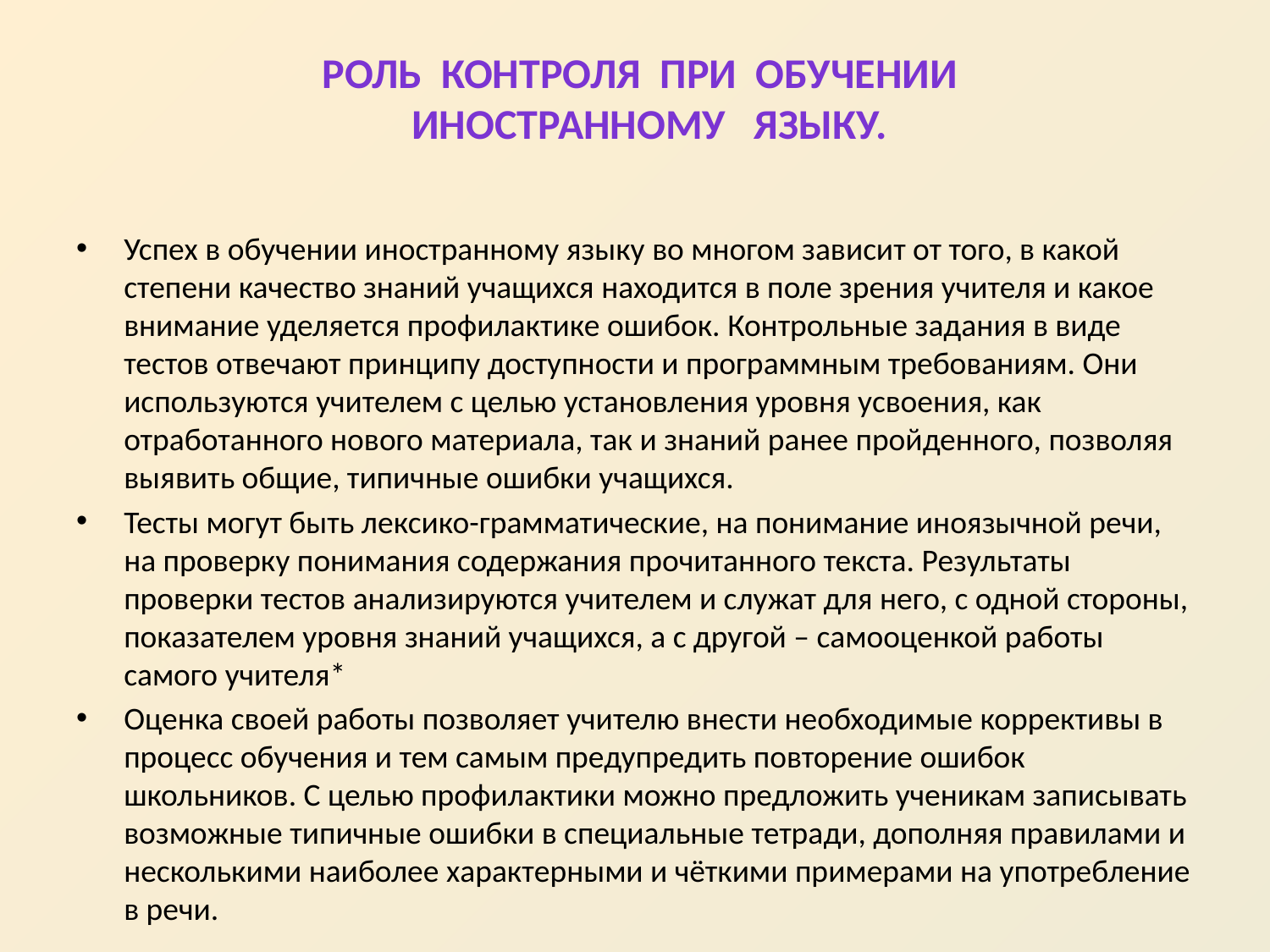

#
Роль  контроля  при  обучении
  иностранному   языку.

Успех в обучении иностранному языку во многом зависит от того, в какой степени качество знаний учащихся находится в поле зрения учителя и какое внимание уделяется профилактике ошибок. Контрольные задания в виде тестов отвечают принципу доступности и программным требованиям. Они используются учителем с целью установления уровня усвоения, как отработанного нового материала, так и знаний ранее пройденного, позволяя выявить общие, типичные ошибки учащихся.
Тесты могут быть лексико-грамматические, на понимание иноязычной речи, на проверку понимания содержания прочитанного текста. Результаты проверки тестов анализируются учителем и служат для него, с одной стороны, показателем уровня знаний учащихся, а с другой – самооценкой работы самого учителя*
Оценка своей работы позволяет учителю внести необходимые коррективы в процесс обучения и тем самым предупредить повторение ошибок школьников. С целью профилактики можно предложить ученикам записывать возможные типичные ошибки в специальные тетради, дополняя правилами и несколькими наиболее характерными и чёткими примерами на употребление в речи.